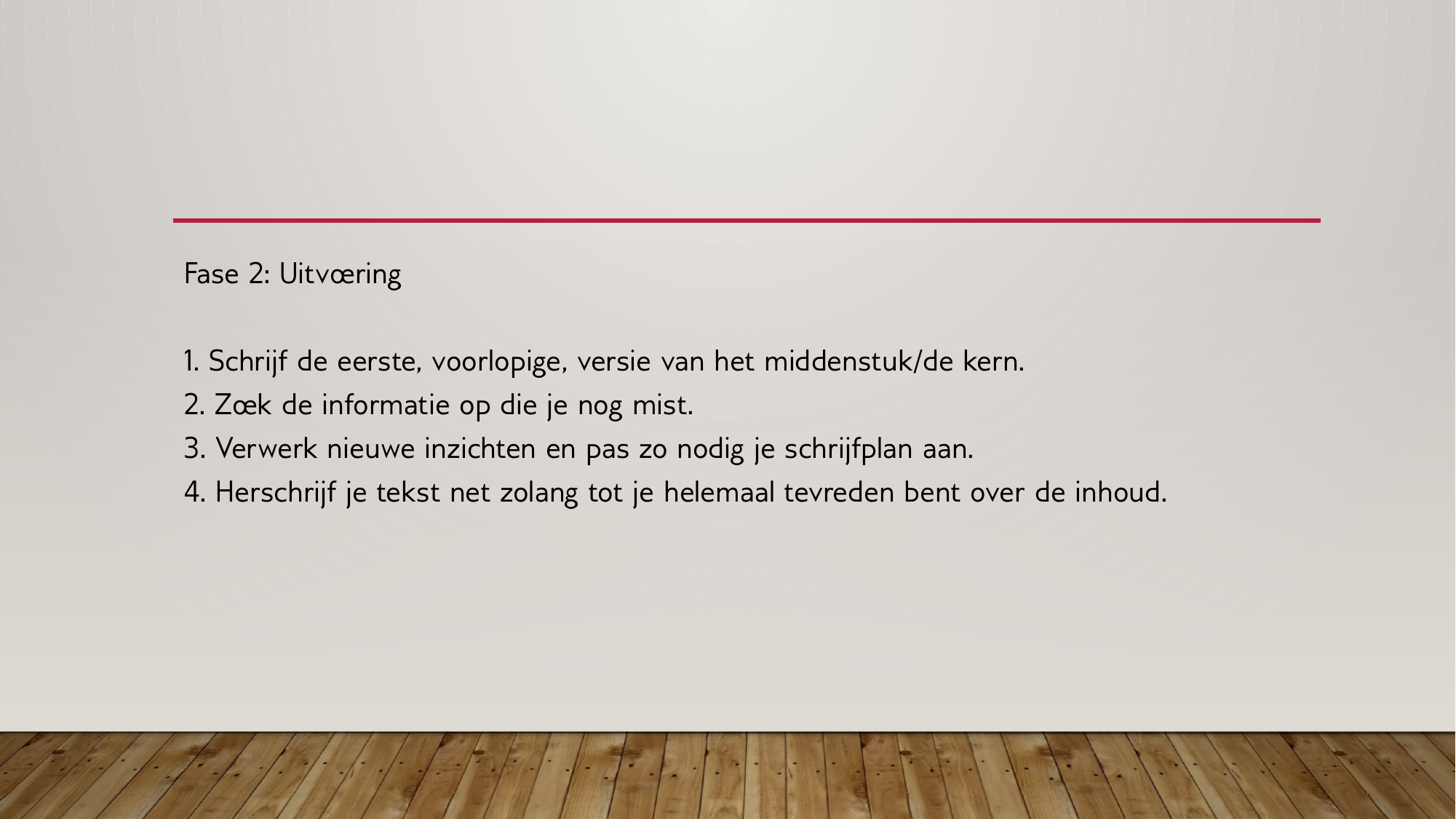

#
Fase 2: Uitvoering
1. Schrijf de eerste, voorlopige, versie van het middenstuk/de kern.
2. Zoek de informatie op die je nog mist.
3. Verwerk nieuwe inzichten en pas zo nodig je schrijfplan aan.
4. Herschrijf je tekst net zolang tot je helemaal tevreden bent over de inhoud.